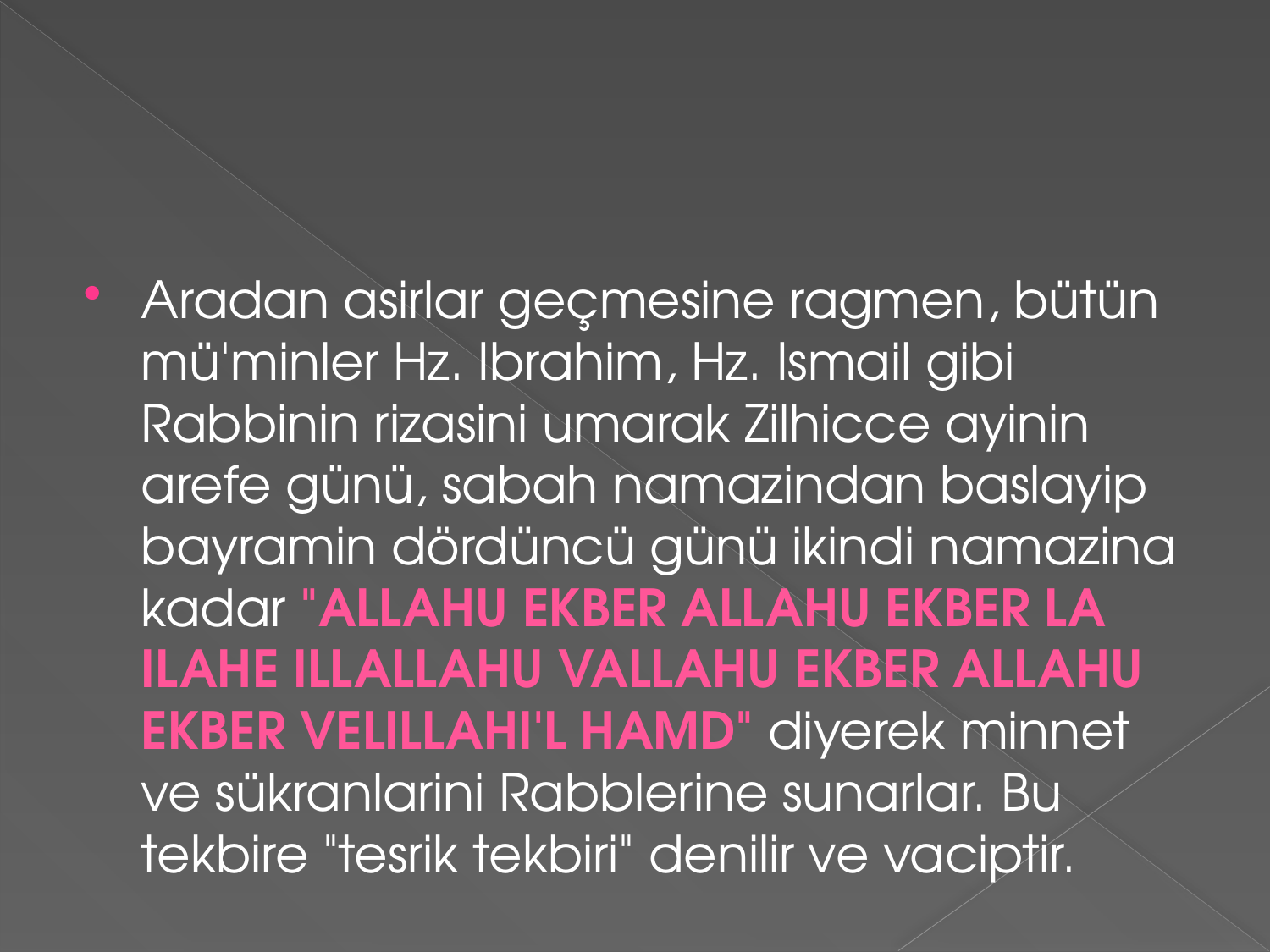

#
Aradan asirlar geçmesine ragmen, bütün mü'minler Hz. Ibrahim, Hz. Ismail gibi Rabbinin rizasini umarak Zilhicce ayinin arefe günü, sabah namazindan baslayip bayramin dördüncü günü ikindi namazina kadar "ALLAHU EKBER ALLAHU EKBER LA ILAHE ILLALLAHU VALLAHU EKBER ALLAHU EKBER VELILLAHI'L HAMD" diyerek minnet ve sükranlarini Rabblerine sunarlar. Bu tekbire "tesrik tekbiri" denilir ve vaciptir.